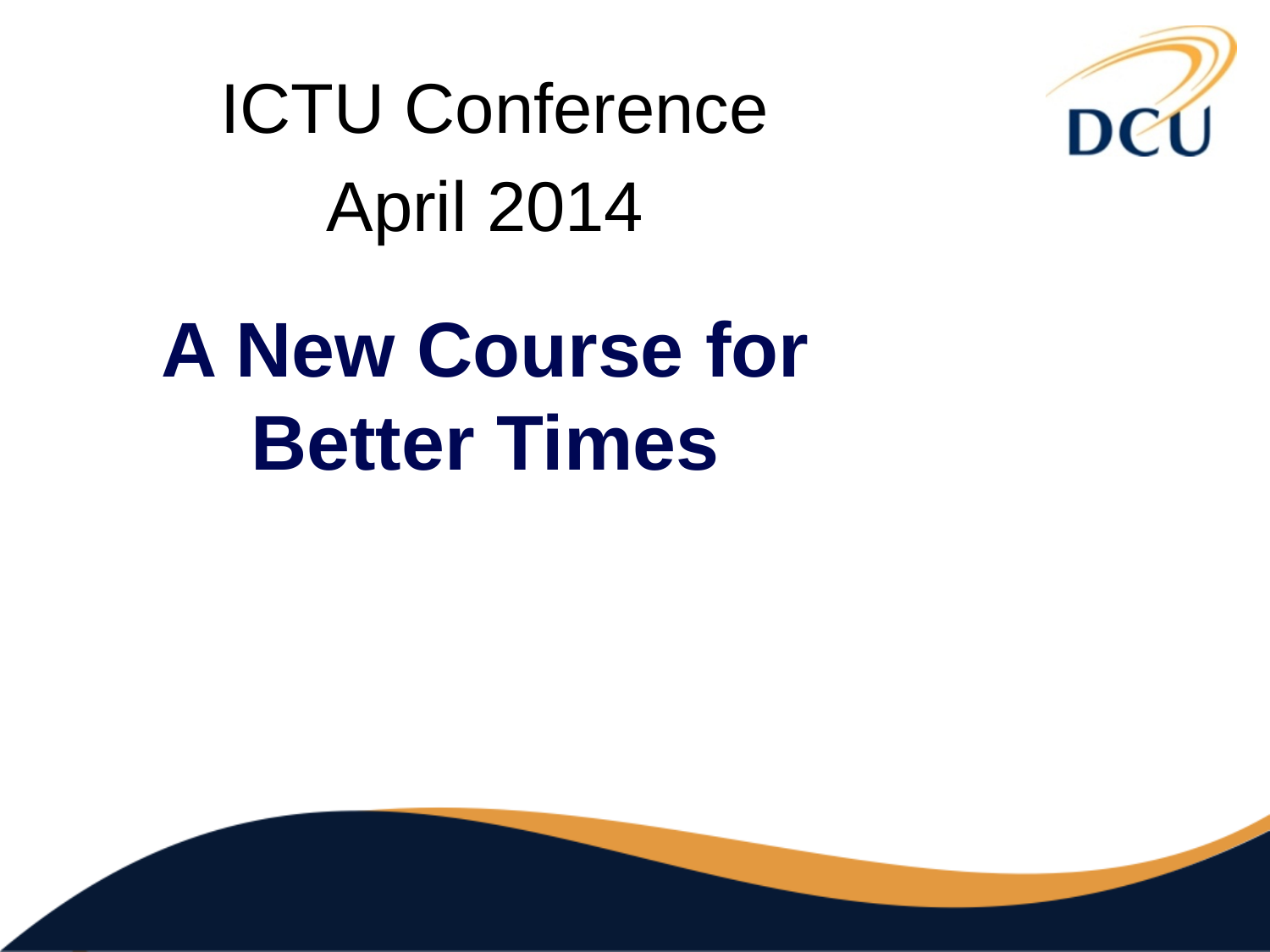

ICTU Conference
April 2014
# A New Course for Better Times